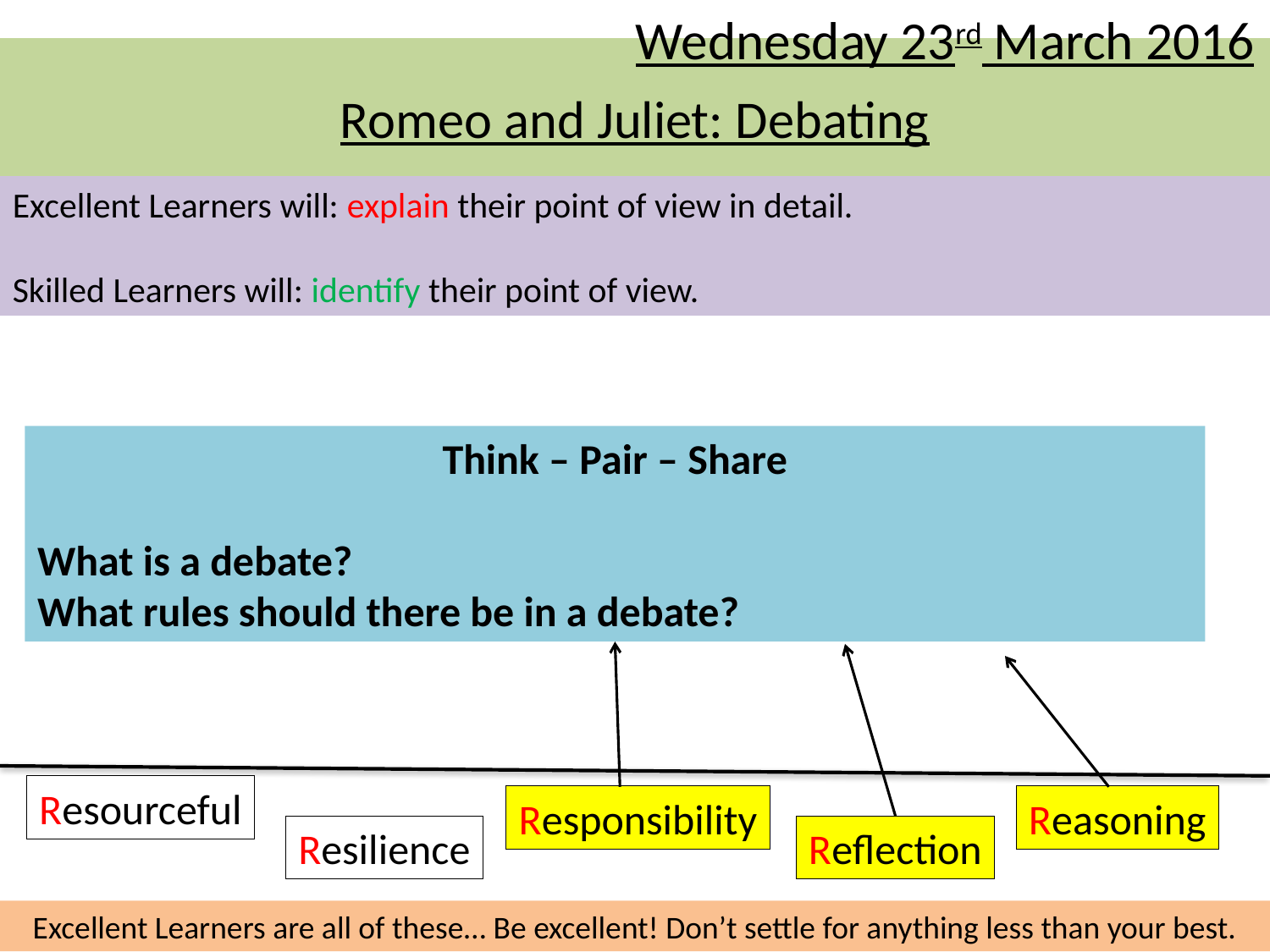

Wednesday 23rd March 2016
# Romeo and Juliet: Debating
Excellent Learners will: explain their point of view in detail.

Skilled Learners will: identify their point of view.
Think – Pair – Share

What is a debate?
What rules should there be in a debate?
Resourceful
Responsibility
Reasoning
Resilience
Reflection
Excellent Learners are all of these… Be excellent! Don’t settle for anything less than your best.